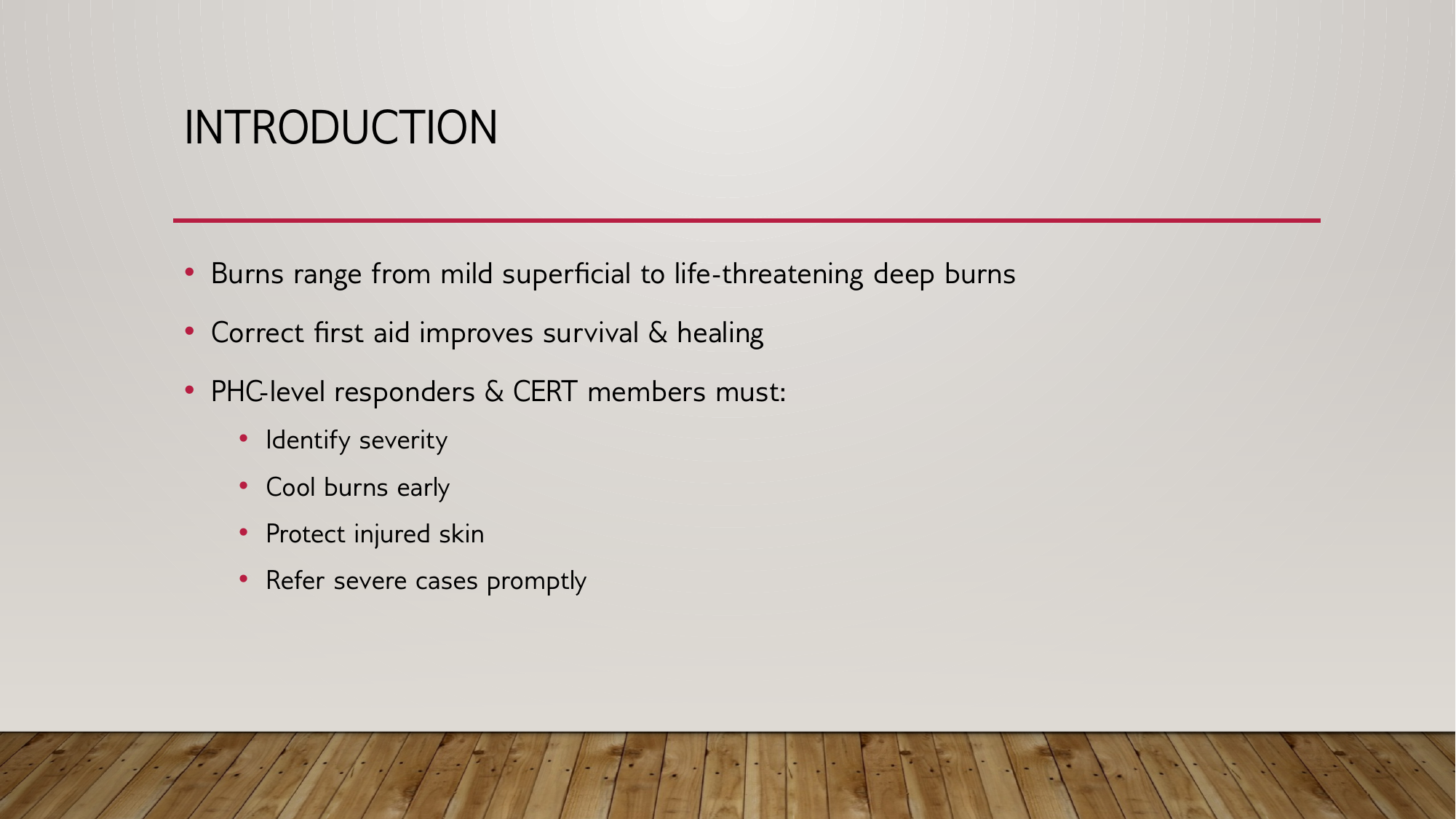

# Introduction
Burns range from mild superficial to life-threatening deep burns
Correct first aid improves survival & healing
PHC-level responders & CERT members must:
Identify severity
Cool burns early
Protect injured skin
Refer severe cases promptly